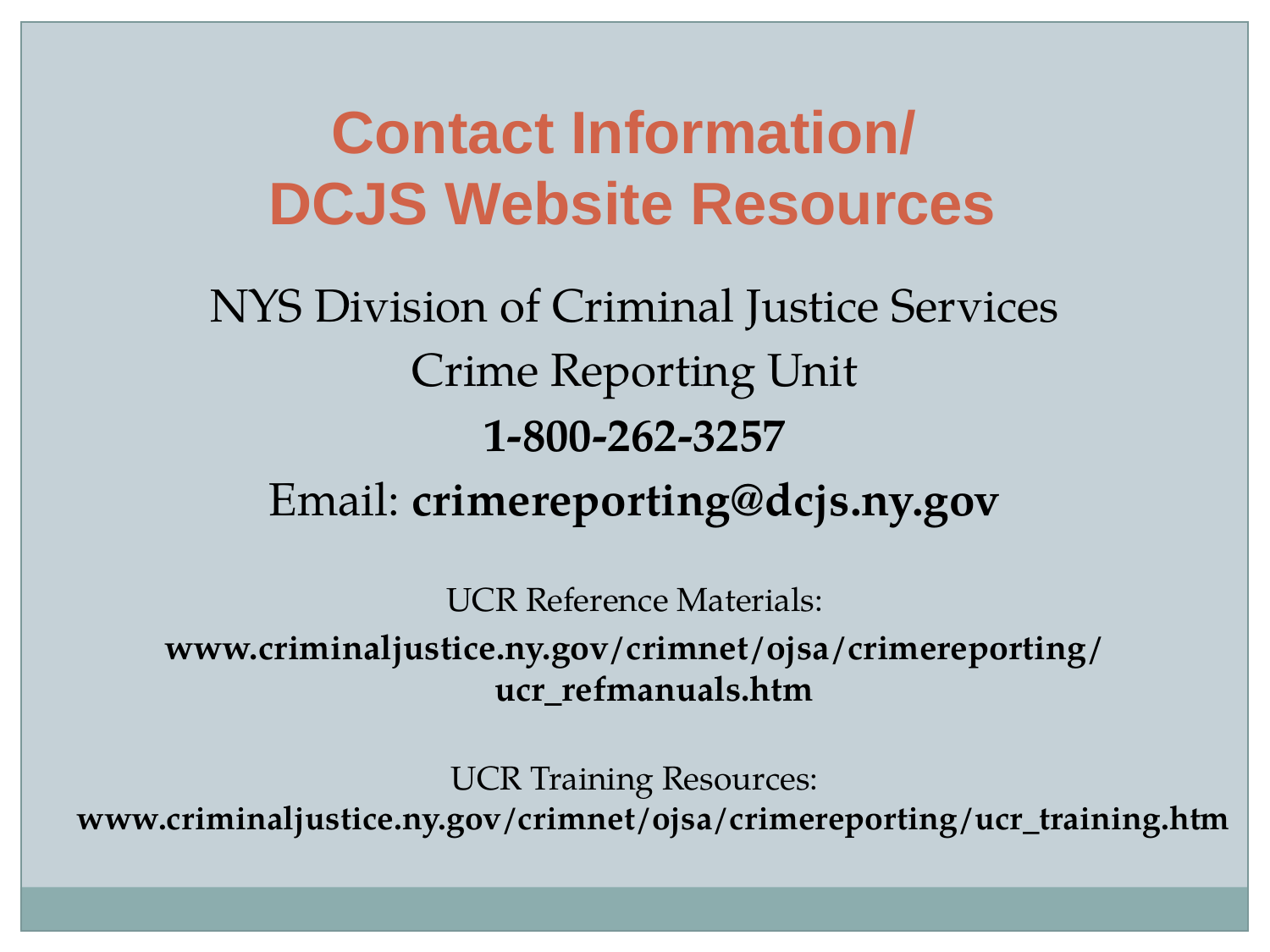

Contact Information/
 DCJS Website Resources

NYS Division of Criminal Justice Services
Crime Reporting Unit
1-800-262-3257
Email: crimereporting@dcjs.ny.gov

UCR Reference Materials:
www.criminaljustice.ny.gov/crimnet/ojsa/crimereporting/ucr_refmanuals.htm

UCR Training Resources: www.criminaljustice.ny.gov/crimnet/ojsa/crimereporting/ucr_training.htm